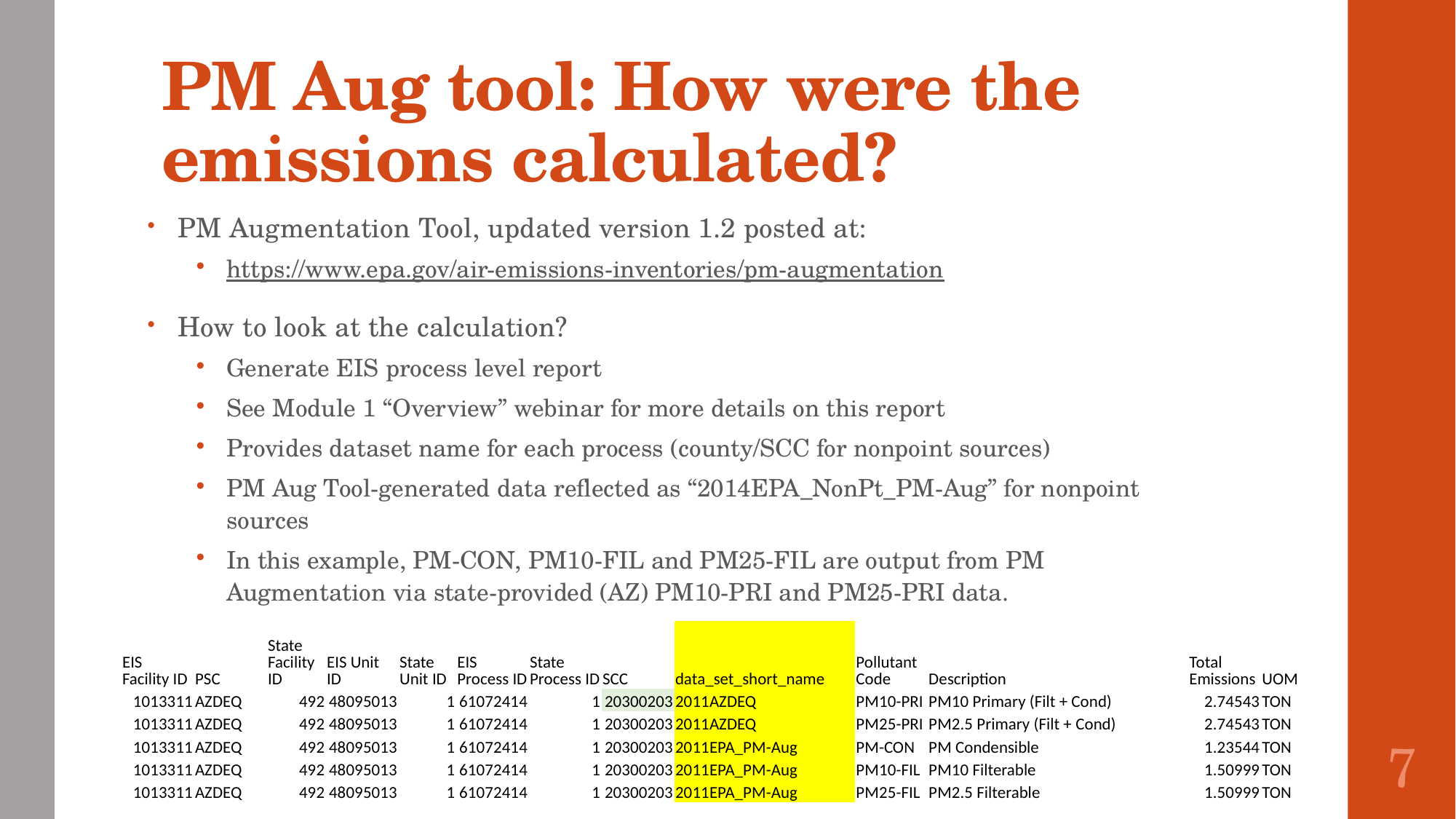

# PM Aug tool: How were the emissions calculated?
PM Augmentation Tool, updated version 1.2 posted at:
https://www.epa.gov/air-emissions-inventories/pm-augmentation
How to look at the calculation?
Generate EIS process level report
See Module 1 “Overview” webinar for more details on this report
Provides dataset name for each process (county/SCC for nonpoint sources)
PM Aug Tool-generated data reflected as “2014EPA_NonPt_PM-Aug” for nonpoint sources
In this example, PM-CON, PM10-FIL and PM25-FIL are output from PM Augmentation via state-provided (AZ) PM10-PRI and PM25-PRI data.

| EIS Facility ID | PSC | State Facility ID | EIS Unit ID | State Unit ID | EIS Process ID | State Process ID | SCC | data\_set\_short\_name | Pollutant Code | Description | Total Emissions | UOM |
| --- | --- | --- | --- | --- | --- | --- | --- | --- | --- | --- | --- | --- |
| 1013311 | AZDEQ | 492 | 48095013 | 1 | 61072414 | 1 | 20300203 | 2011AZDEQ | PM10-PRI | PM10 Primary (Filt + Cond) | 2.74543 | TON |
| 1013311 | AZDEQ | 492 | 48095013 | 1 | 61072414 | 1 | 20300203 | 2011AZDEQ | PM25-PRI | PM2.5 Primary (Filt + Cond) | 2.74543 | TON |
| 1013311 | AZDEQ | 492 | 48095013 | 1 | 61072414 | 1 | 20300203 | 2011EPA\_PM-Aug | PM-CON | PM Condensible | 1.23544 | TON |
| 1013311 | AZDEQ | 492 | 48095013 | 1 | 61072414 | 1 | 20300203 | 2011EPA\_PM-Aug | PM10-FIL | PM10 Filterable | 1.50999 | TON |
| 1013311 | AZDEQ | 492 | 48095013 | 1 | 61072414 | 1 | 20300203 | 2011EPA\_PM-Aug | PM25-FIL | PM2.5 Filterable | 1.50999 | TON |
7